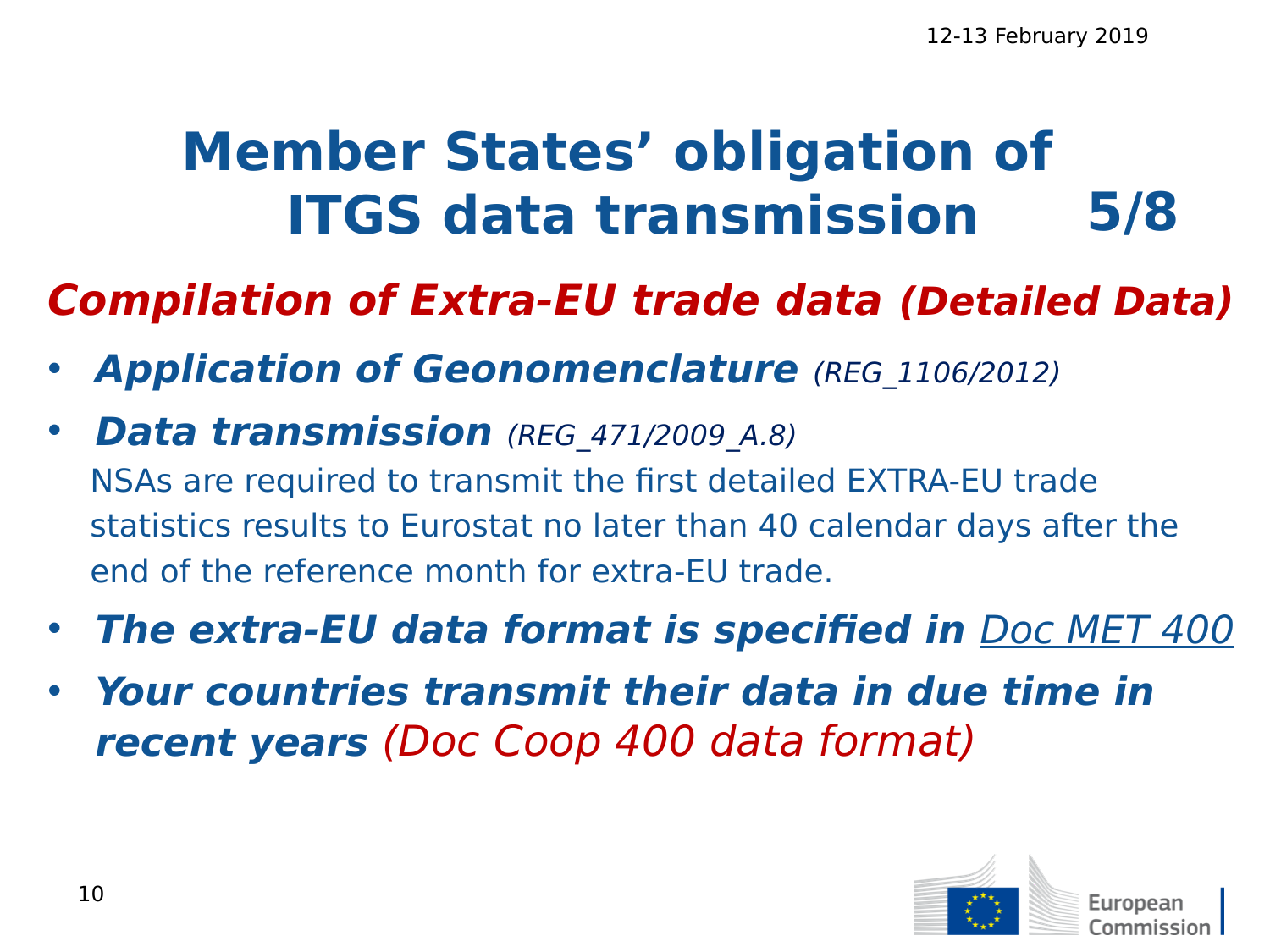

12-13 February 2019
 Member States’ obligation of ITGS data transmission
5/8
Compilation of Extra-EU trade data (Detailed Data)
Application of Geonomenclature (REG_1106/2012)
Data transmission (REG_471/2009_A.8)
 NSAs are required to transmit the first detailed EXTRA-EU trade
 statistics results to Eurostat no later than 40 calendar days after the
 end of the reference month for extra-EU trade.
The extra-EU data format is specified in Doc MET 400
Your countries transmit their data in due time in recent years (Doc Coop 400 data format)

10